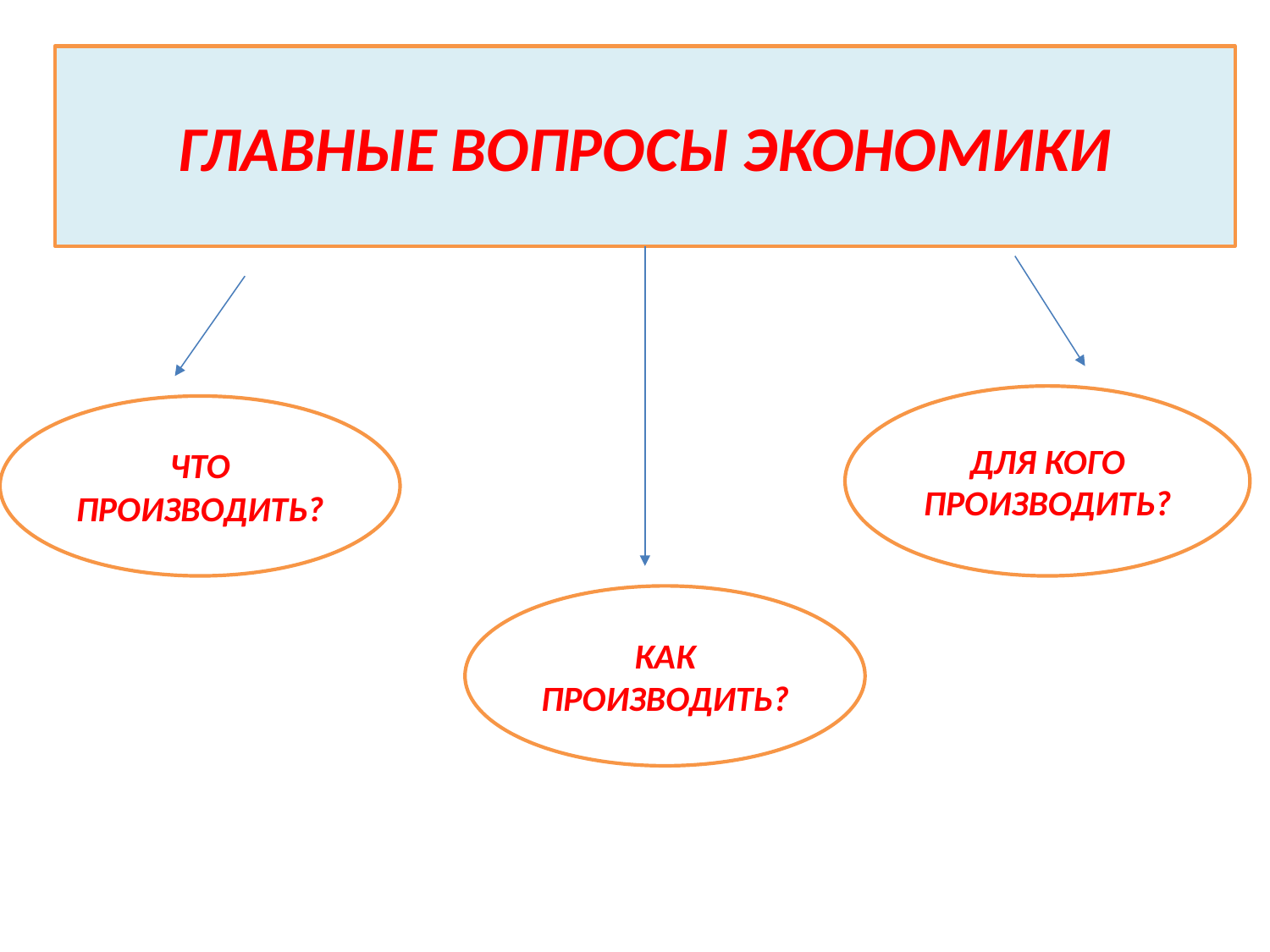

ГЛАВНЫЕ ВОПРОСЫ ЭКОНОМИКИ
ДЛЯ КОГО ПРОИЗВОДИТЬ?
ЧТО ПРОИЗВОДИТЬ?
КАК ПРОИЗВОДИТЬ?